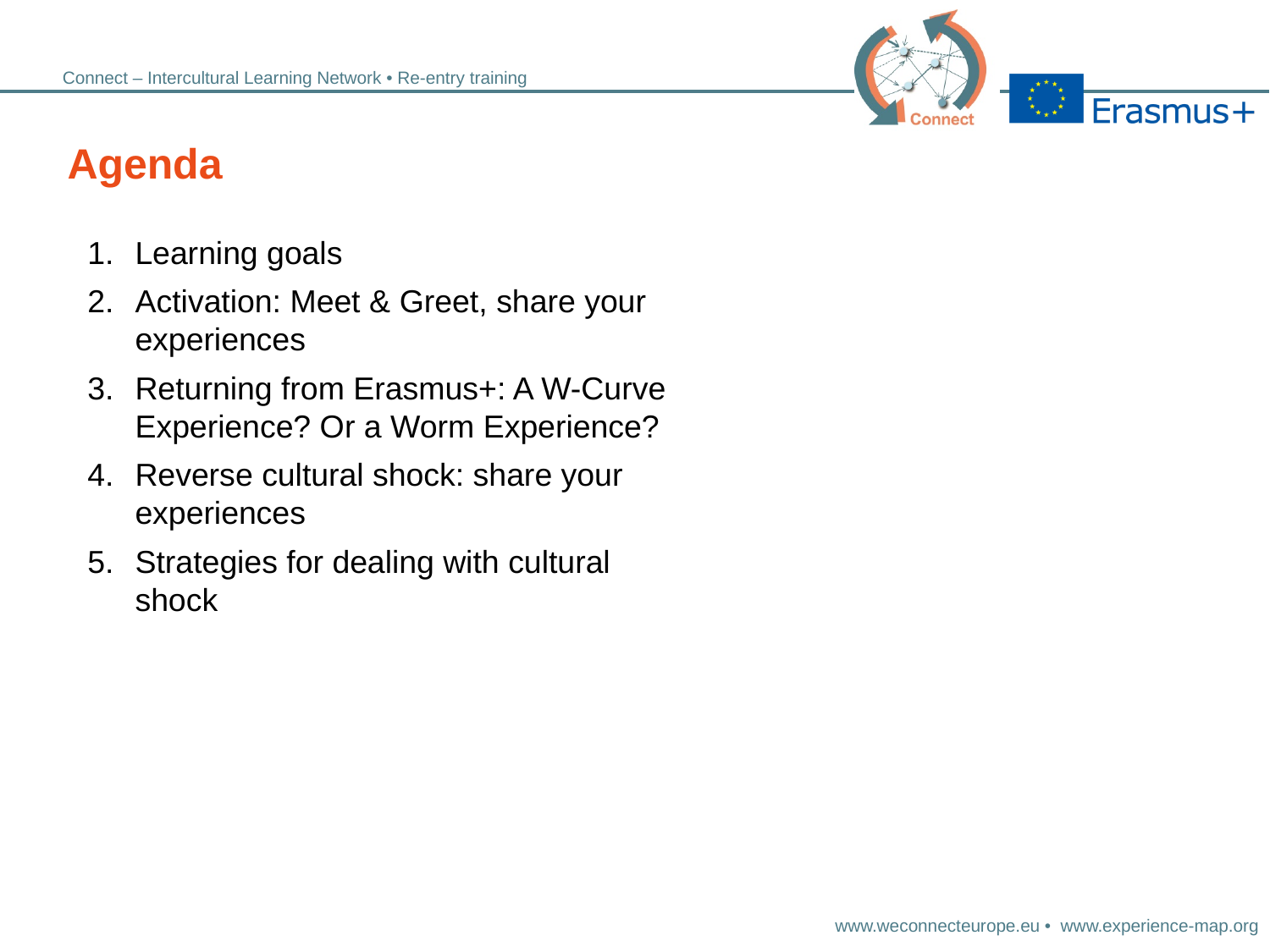

Agenda
Learning goals
Activation: Meet & Greet, share your experiences
Returning from Erasmus+: A W-Curve Experience? Or a Worm Experience?
Reverse cultural shock: share your experiences
Strategies for dealing with cultural shock